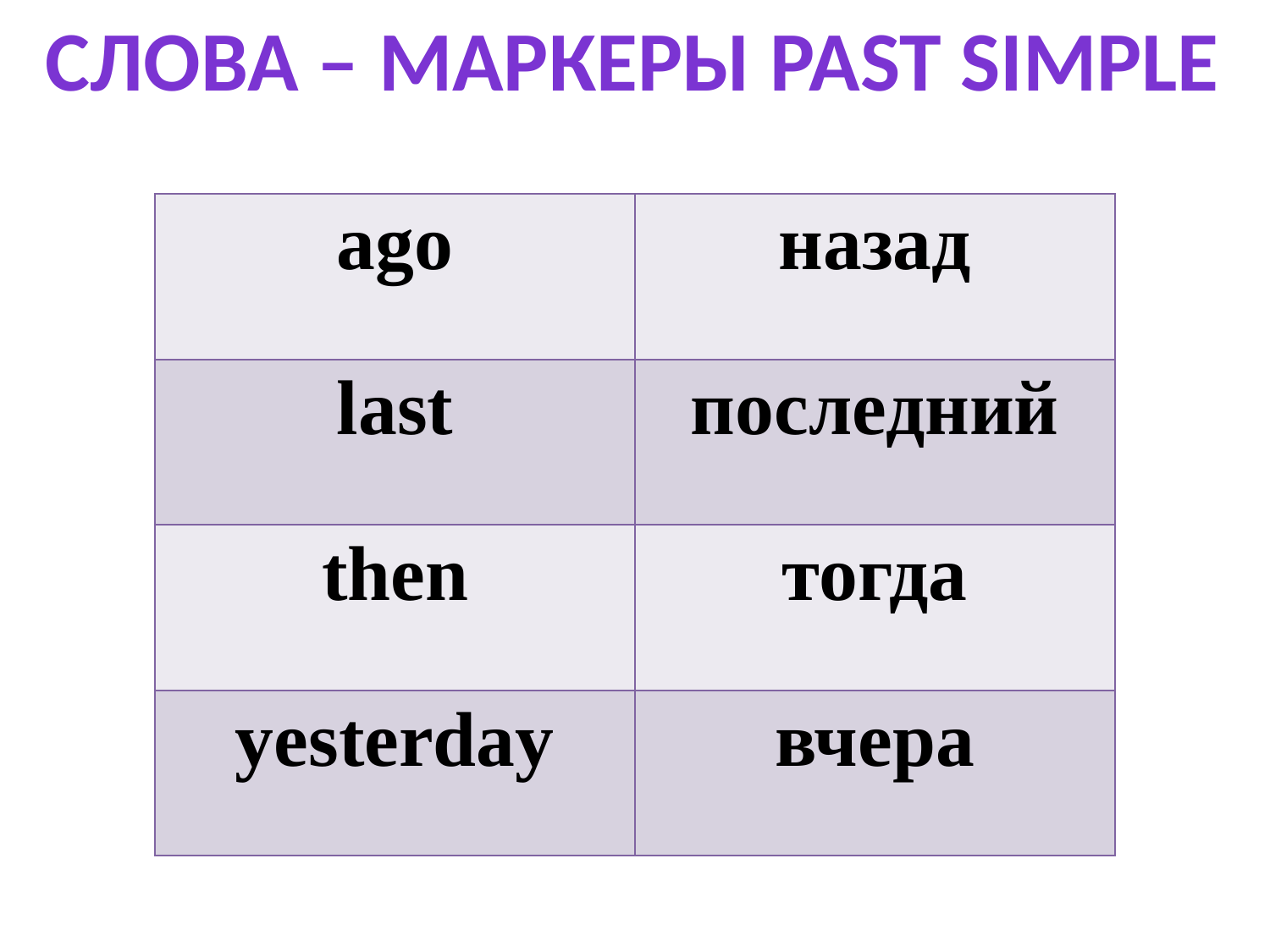

Слова – маркеры past simple
| ago | назад |
| --- | --- |
| last | последний |
| then | тогда |
| yesterday | вчера |